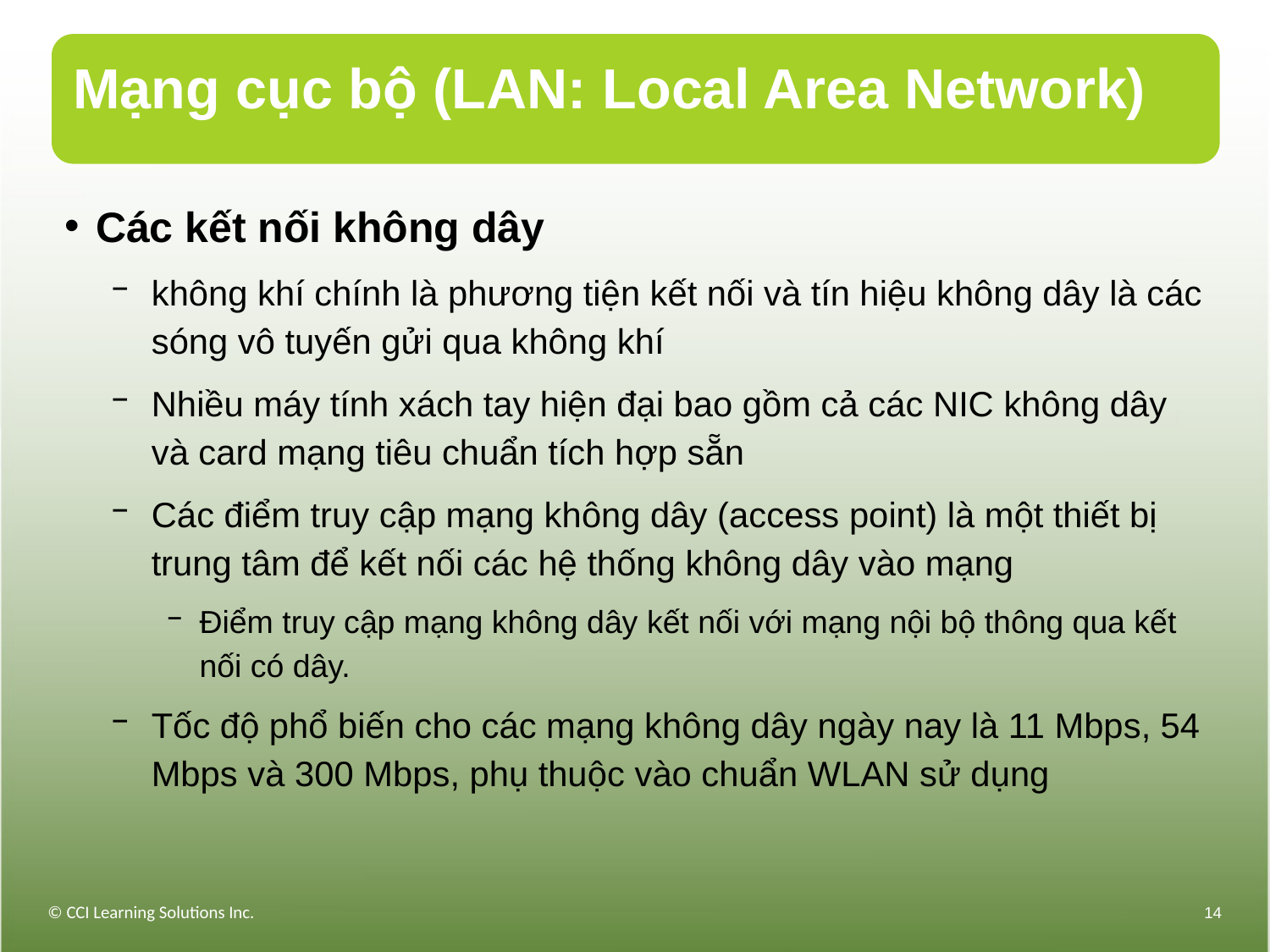

# Mạng cục bộ (LAN: Local Area Network)
Các kết nối không dây
không khí chính là phương tiện kết nối và tín hiệu không dây là các sóng vô tuyến gửi qua không khí
Nhiều máy tính xách tay hiện đại bao gồm cả các NIC không dây và card mạng tiêu chuẩn tích hợp sẵn
Các điểm truy cập mạng không dây (access point) là một thiết bị trung tâm để kết nối các hệ thống không dây vào mạng
Điểm truy cập mạng không dây kết nối với mạng nội bộ thông qua kết nối có dây.
Tốc độ phổ biến cho các mạng không dây ngày nay là 11 Mbps, 54 Mbps và 300 Mbps, phụ thuộc vào chuẩn WLAN sử dụng

© CCI Learning Solutions Inc.
14